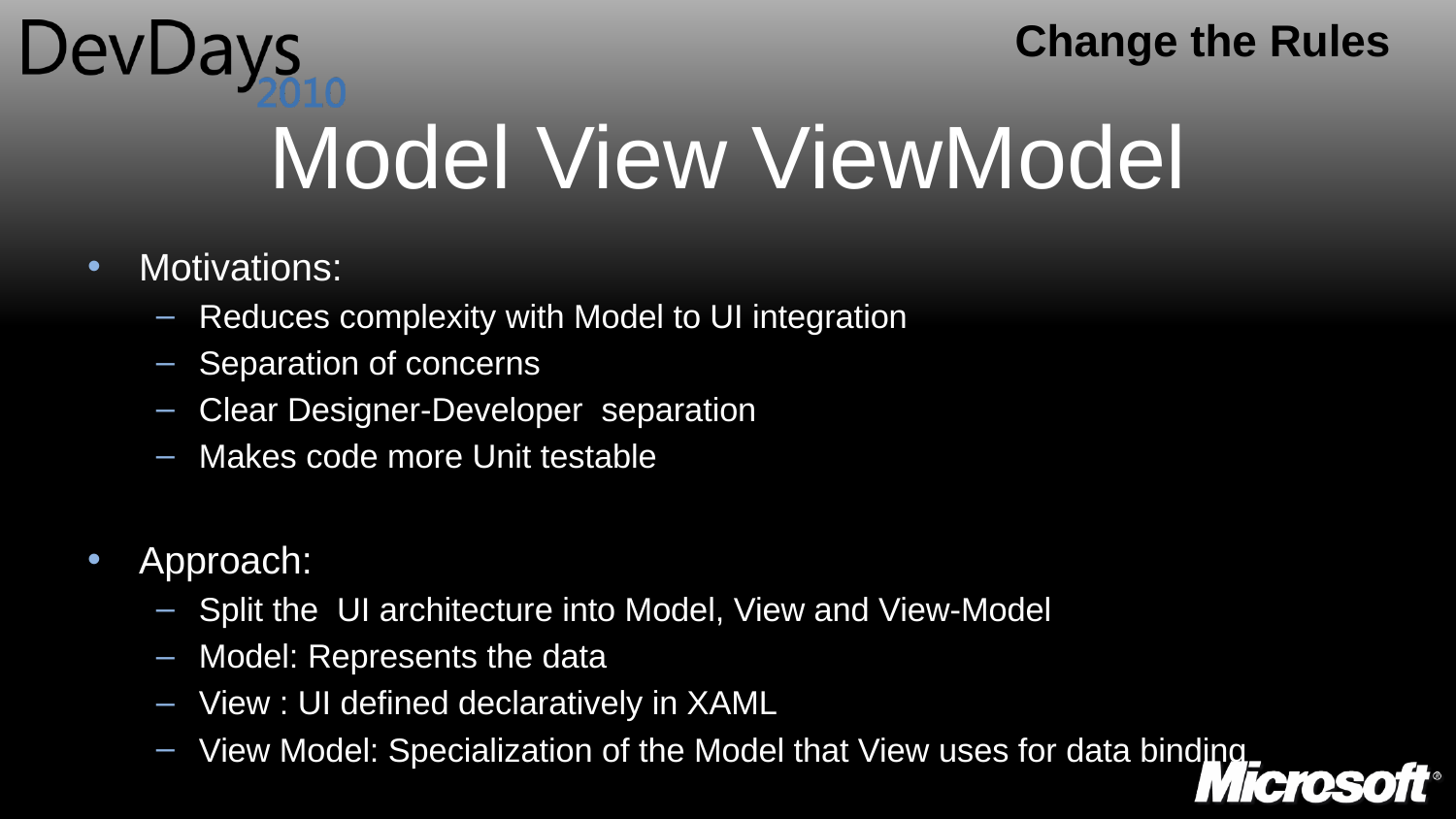

# Model View ViewModel
Motivations:
Reduces complexity with Model to UI integration
Separation of concerns
Clear Designer-Developer  separation
Makes code more Unit testable

Approach:
Split the  UI architecture into Model, View and View-Model
Model: Represents the data
View : UI defined declaratively in XAML
View Model: Specialization of the Model that View uses for data binding